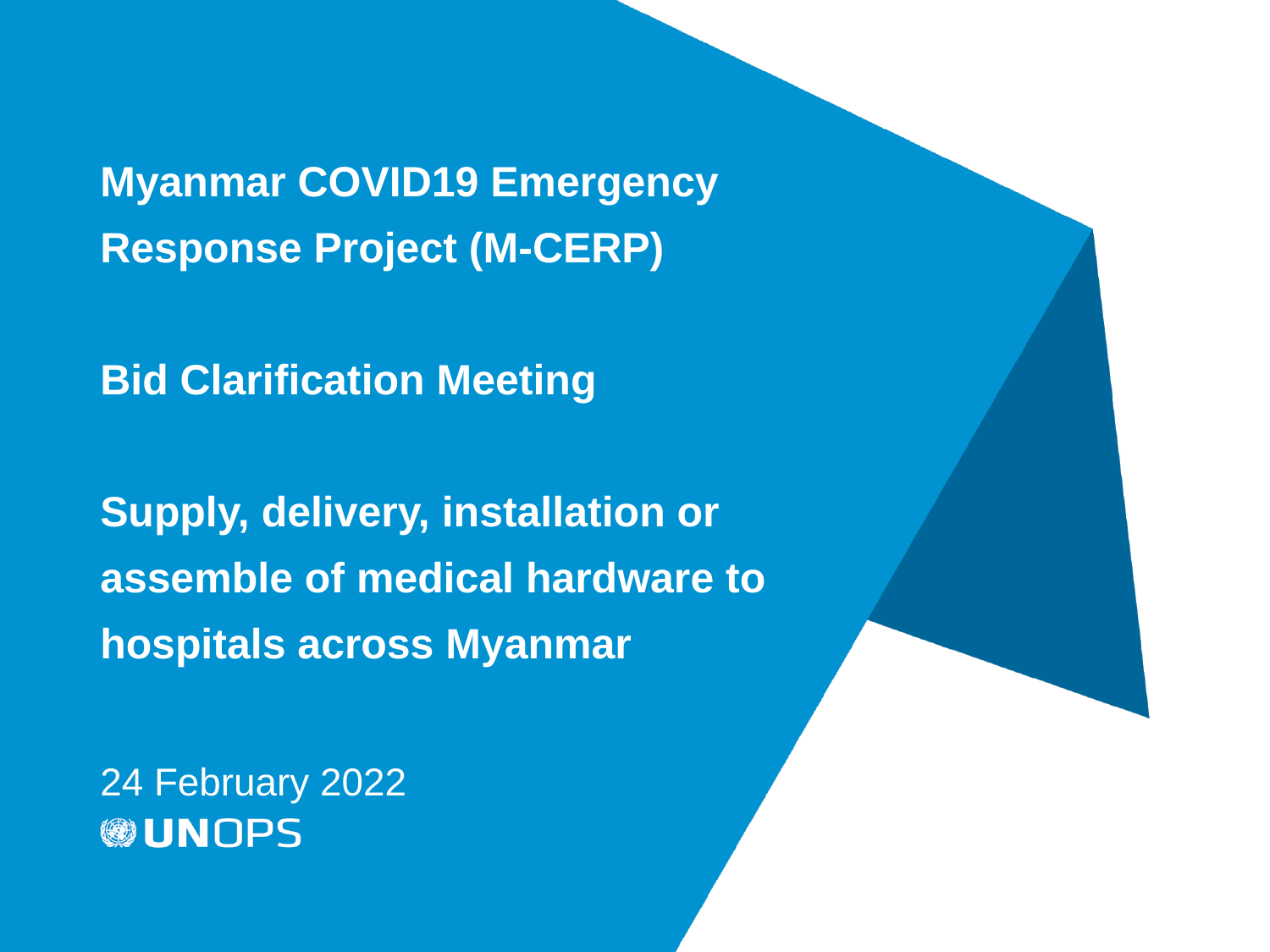

# Myanmar COVID19 Emergency Response Project (M-CERP)

Bid Clarification Meeting

Supply, delivery, installation or assemble of medical hardware to hospitals across Myanmar

24 February 2022